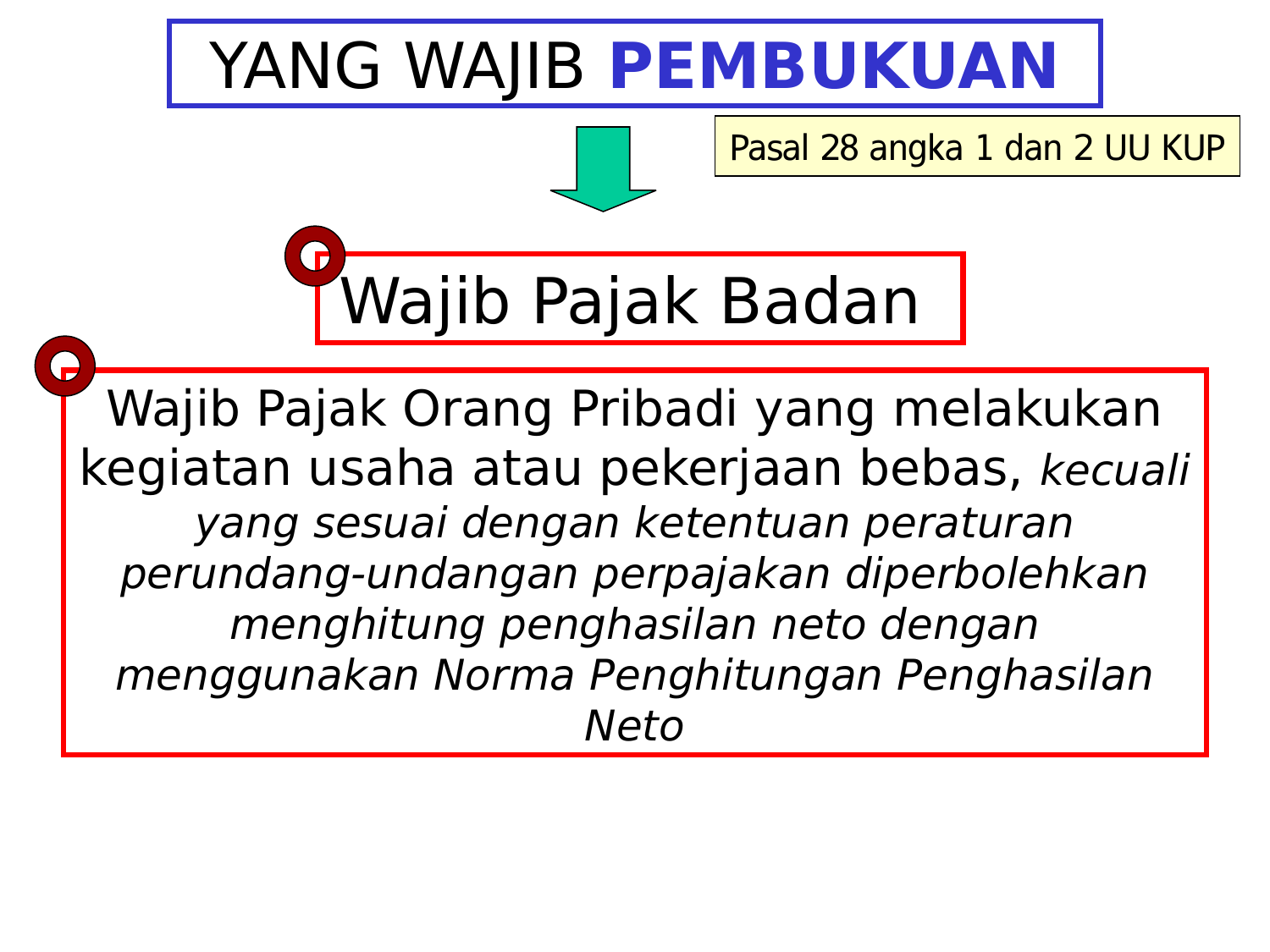

# YANG WAJIB PEMBUKUAN
Pasal 28 angka 1 dan 2 UU KUP

Wajib Pajak Badan

Wajib Pajak Orang Pribadi yang melakukan kegiatan usaha atau pekerjaan bebas, kecuali yang sesuai dengan ketentuan peraturan perundang-undangan perpajakan diperbolehkan menghitung penghasilan neto dengan menggunakan Norma Penghitungan Penghasilan Neto